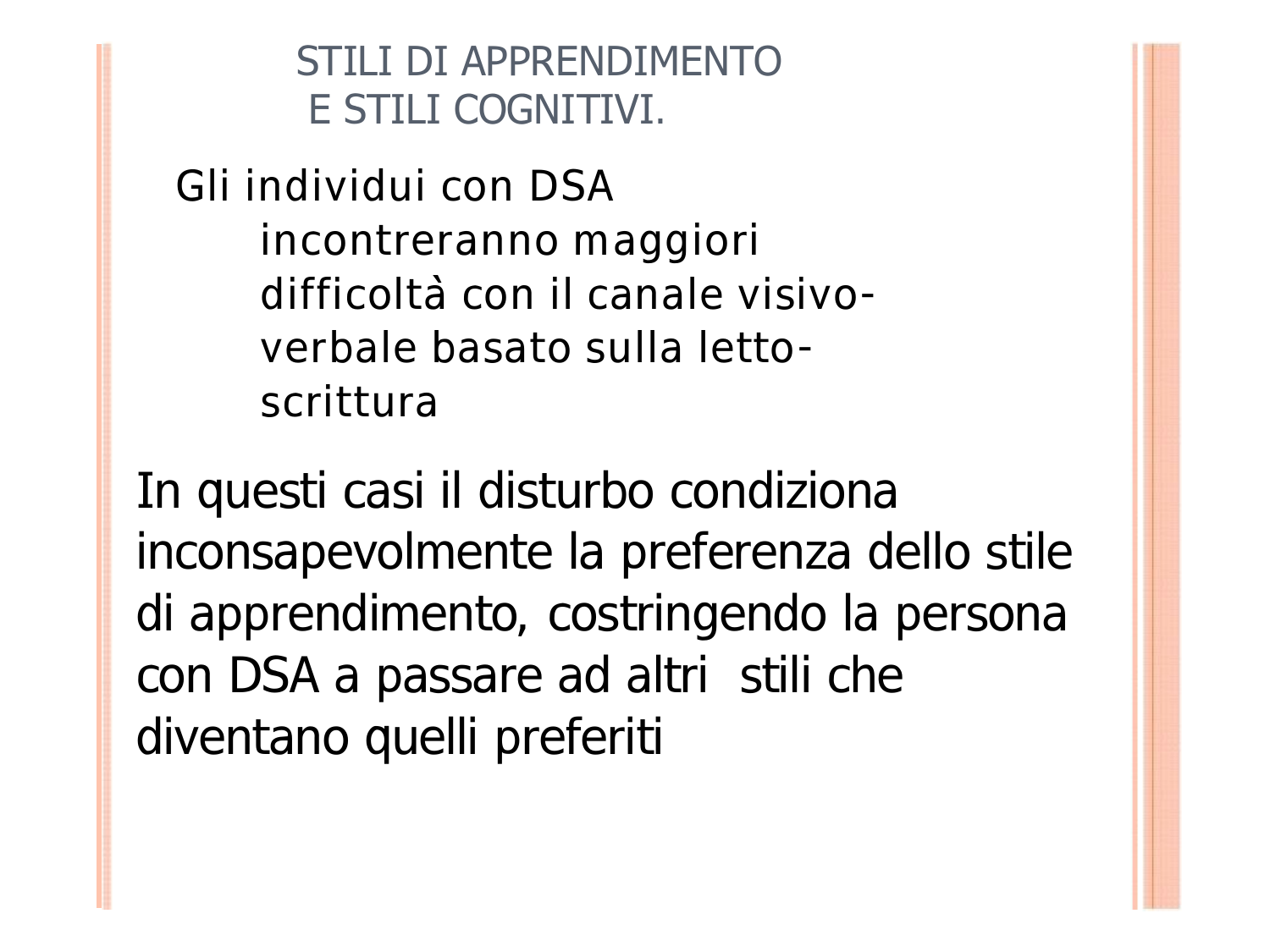

STILI DI APPRENDIMENTO E STILI COGNITIVI.

.
29

Gli individui con DSA incontreranno maggiori difficoltà con il canale visivo-verbale basato sulla letto-scrittura
In questi casi il disturbo condiziona inconsapevolmente la preferenza dello stile di apprendimento, costringendo la persona con DSA a passare ad altri  stili che diventano quelli preferiti